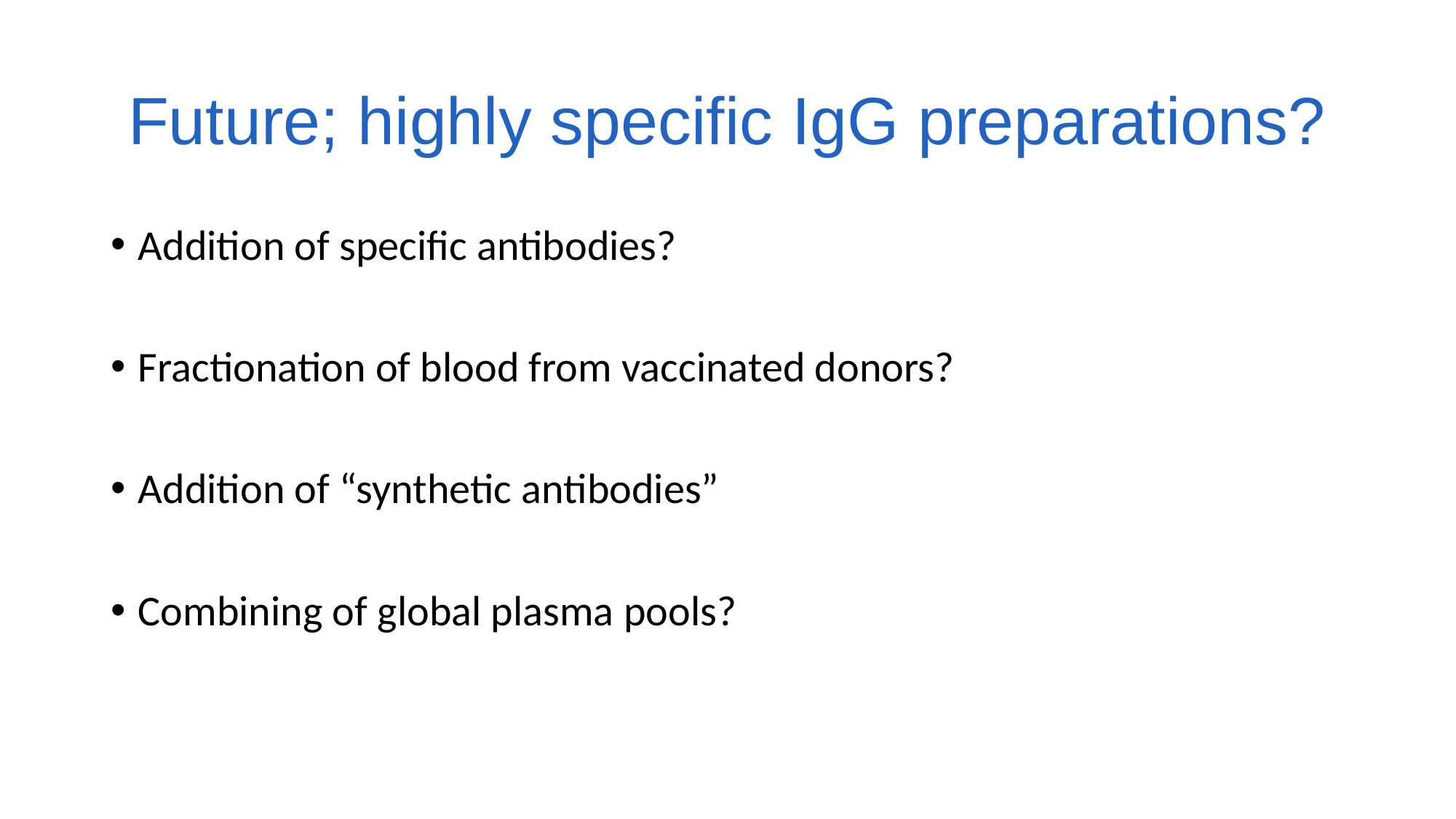

# Future; highly specific IgG preparations?
Addition of specific antibodies?

Fractionation of blood from vaccinated donors?

Addition of “synthetic antibodies”

Combining of global plasma pools?